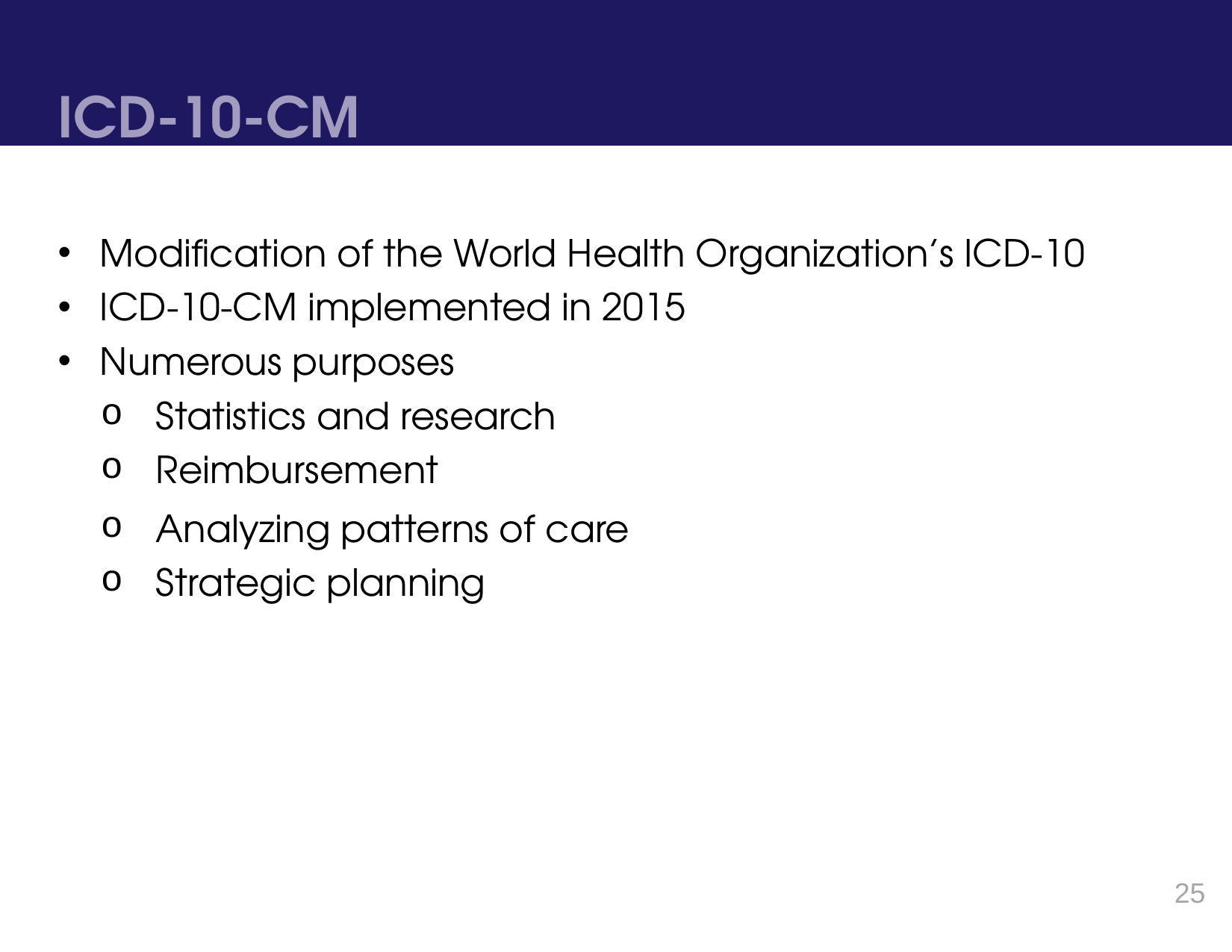

# ICD-10-CM
Modification of the World Health Organization’s ICD-10
ICD-10-CM implemented in 2015
Numerous purposes
Statistics and research
Reimbursement
Analyzing patterns of care
Strategic planning
25